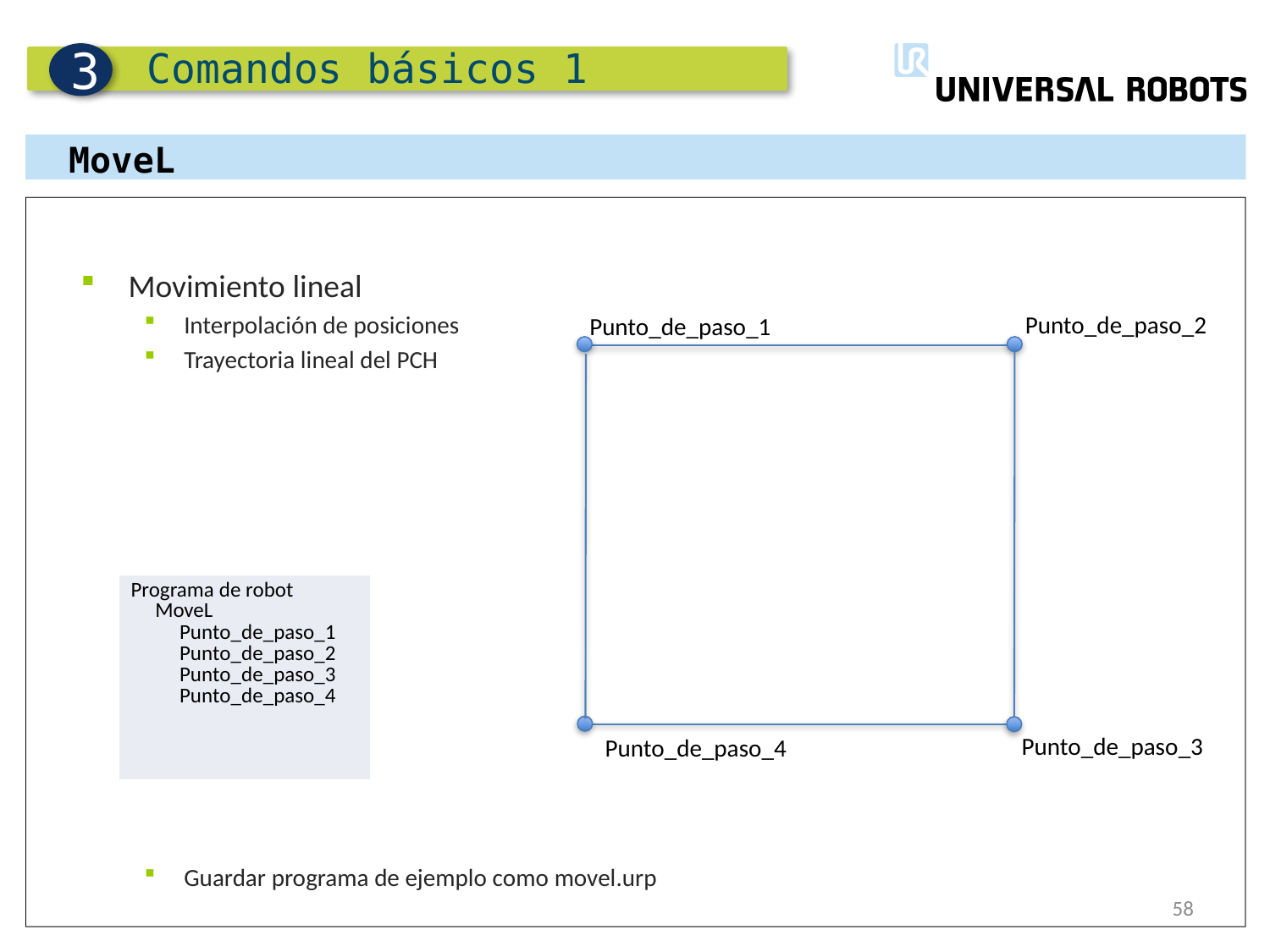

Comandos básicos 1

3

MoveL

Movimiento lineal
Interpolación de posiciones
Trayectoria lineal del PCH

Guardar programa de ejemplo como movel.urp

Punto_de_paso_2
Punto_de_paso_1

| Programa de robot MoveL Punto\_de\_paso\_1 Punto\_de\_paso\_2 Punto\_de\_paso\_3 Punto\_de\_paso\_4 |
| --- |

Punto_de_paso_3
Punto_de_paso_4
58